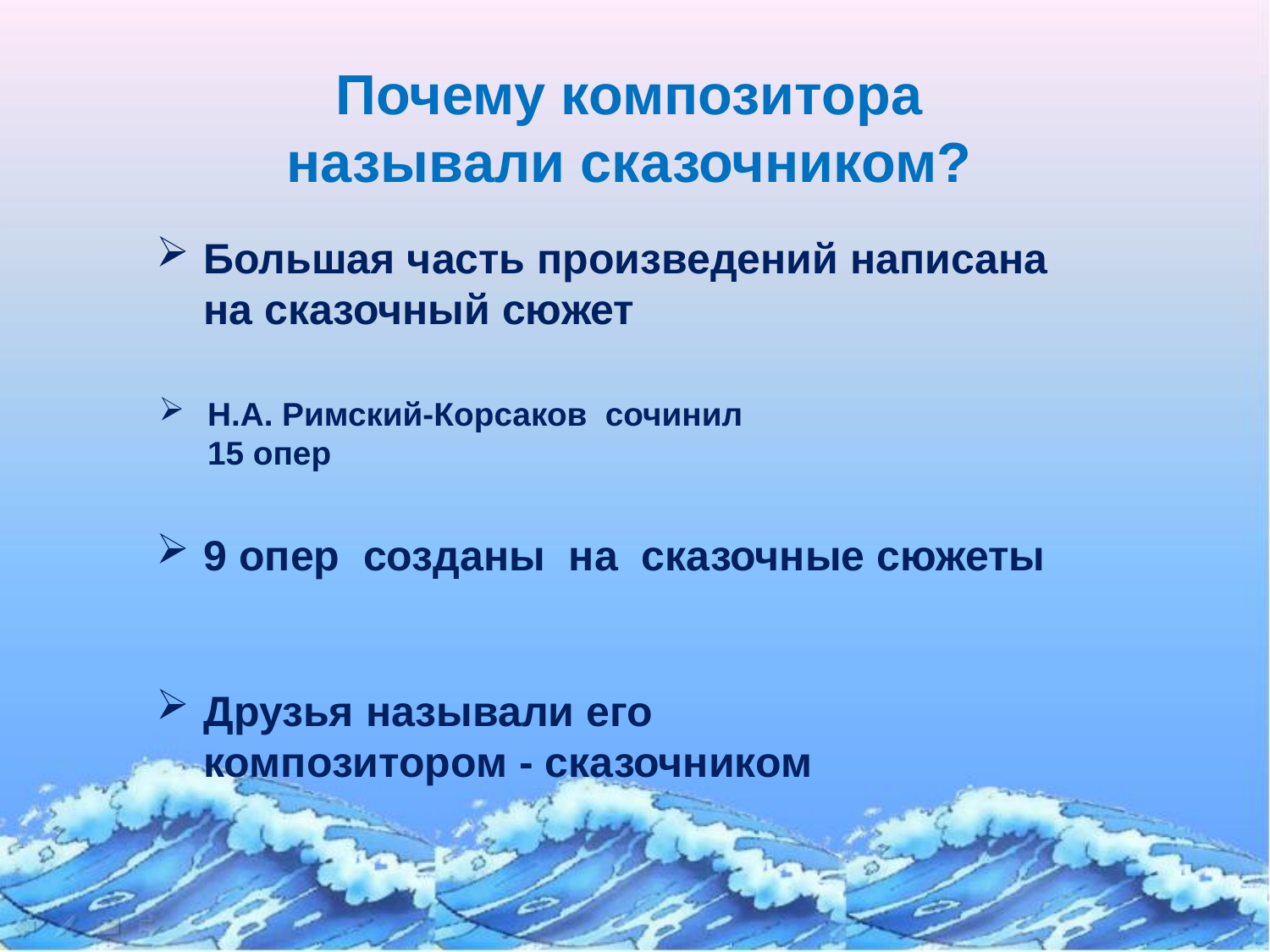

Почему композитора называли сказочником?
Большая часть произведений написана на сказочный сюжет

# Н.А. Римский-Корсаков  сочинил 15 опер
9 опер  созданы  на  сказочные сюжеты
Друзья называли его
композитором - сказочником